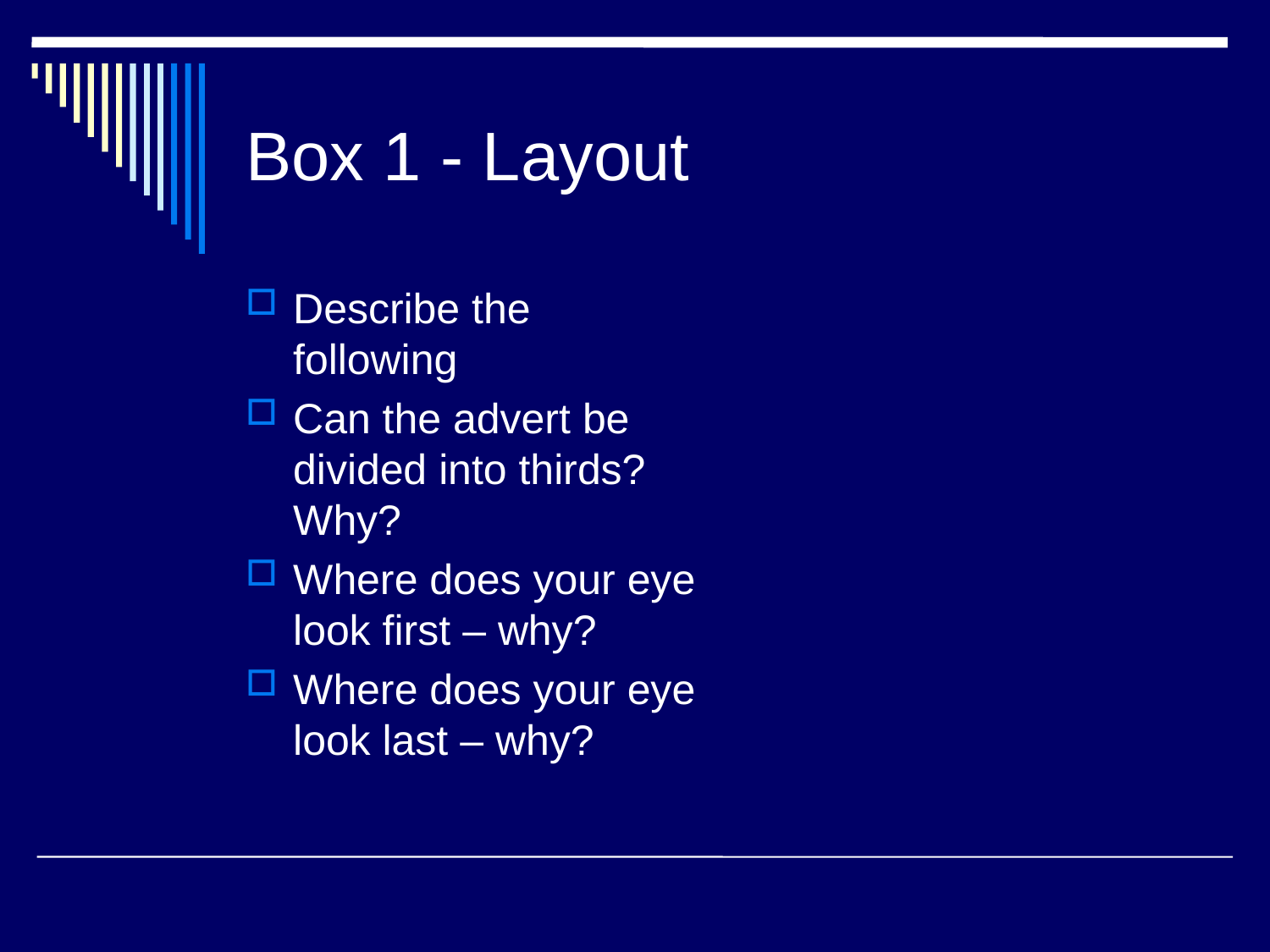

# Box 1 - Layout
Describe the following
Can the advert be divided into thirds? Why?
Where does your eye look first – why?
Where does your eye look last – why?